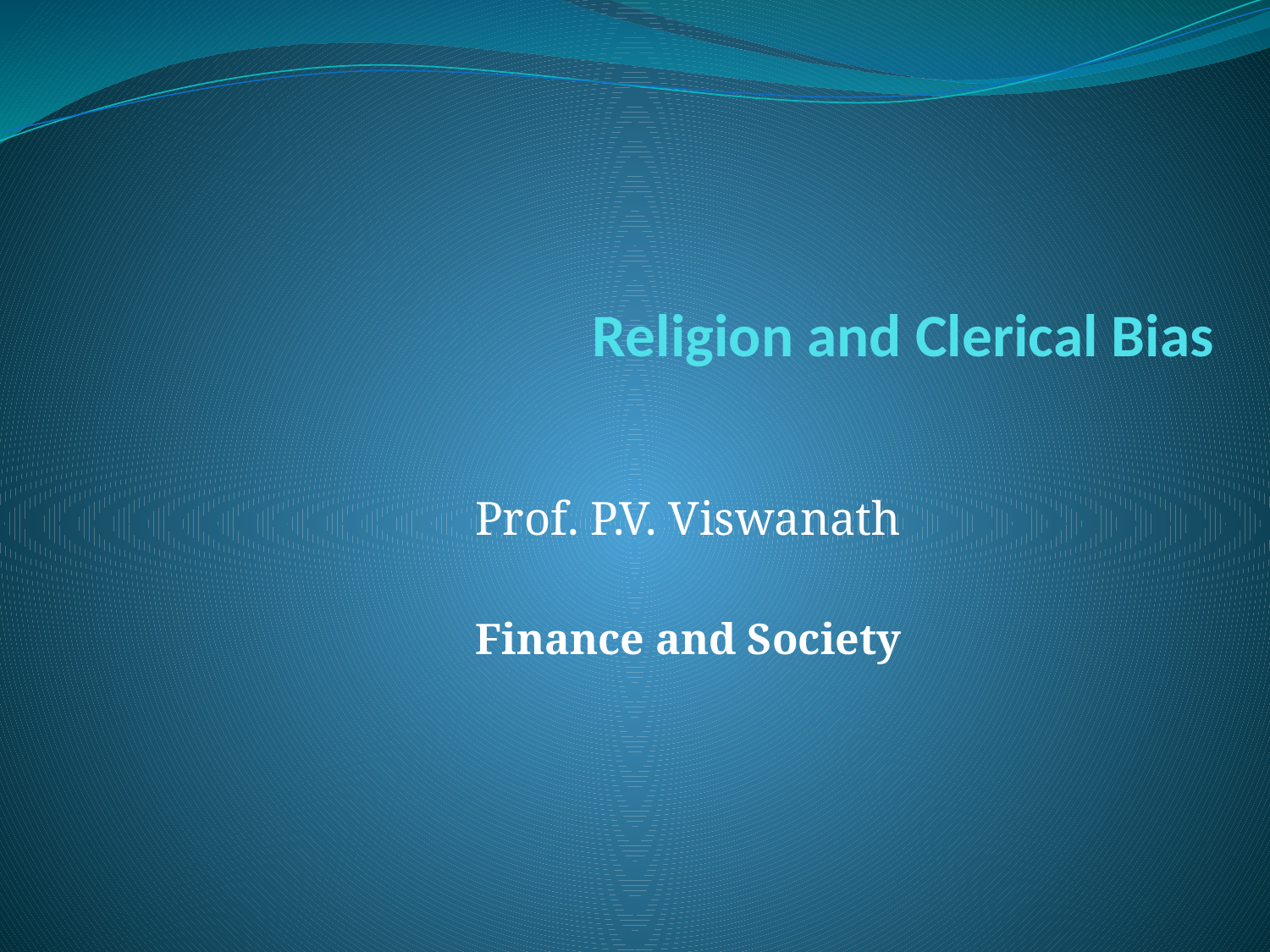

# Religion and Clerical Bias

Prof. P.V. Viswanath

Finance and Society